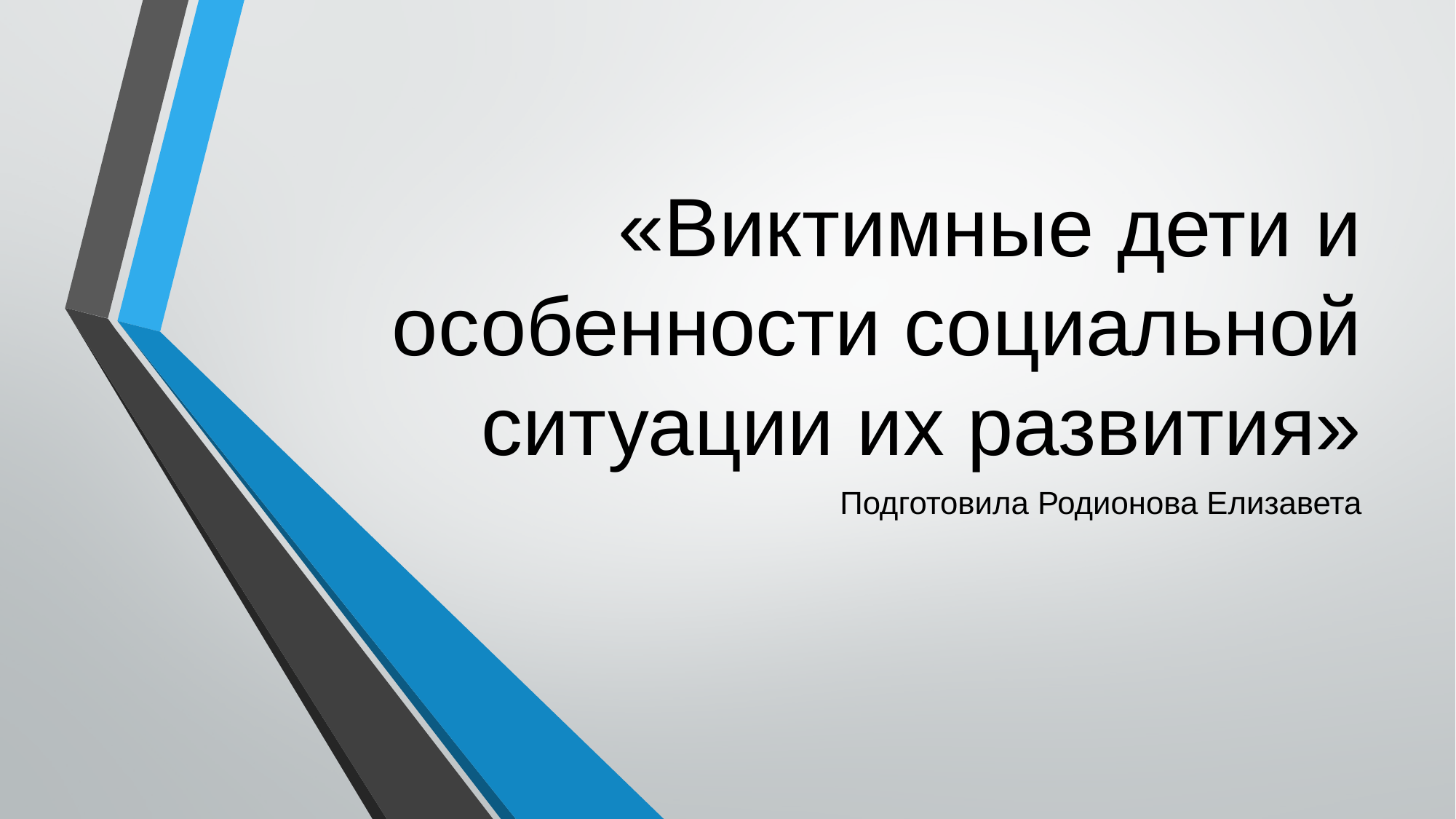

# «Виктимные дети и особенности социальной ситуации их развития»
Подготовила Родионова Елизавета